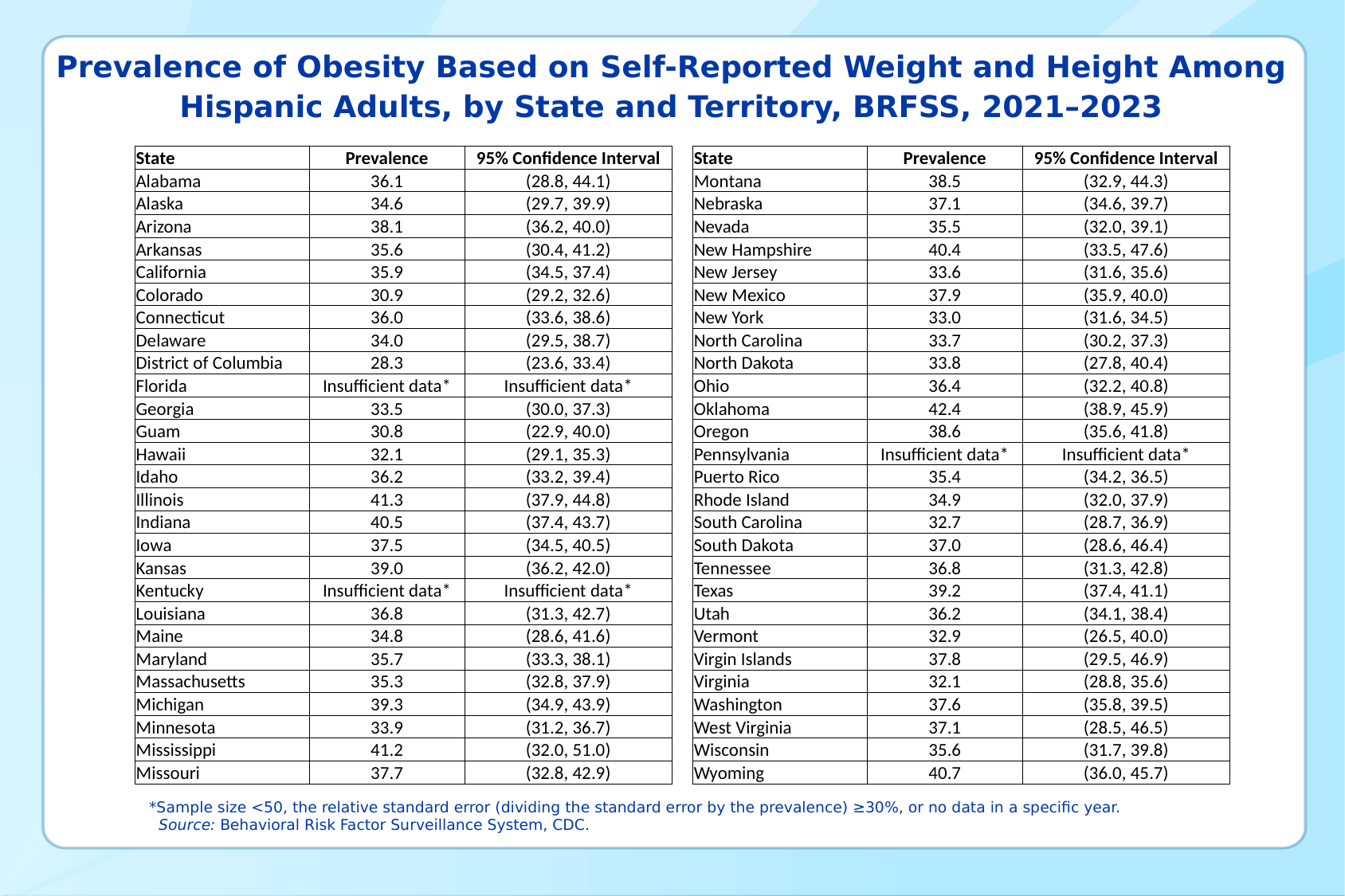

Prevalence of Obesity Based on Self-Reported Weight and Height Among Hispanic Adults, by State and Territory, BRFSS, 2021–2023
| State | Prevalence | 95% Confidence Interval |
| --- | --- | --- |
| Alabama | 36.1 | (28.8, 44.1) |
| Alaska | 34.6 | (29.7, 39.9) |
| Arizona | 38.1 | (36.2, 40.0) |
| Arkansas | 35.6 | (30.4, 41.2) |
| California | 35.9 | (34.5, 37.4) |
| Colorado | 30.9 | (29.2, 32.6) |
| Connecticut | 36.0 | (33.6, 38.6) |
| Delaware | 34.0 | (29.5, 38.7) |
| District of Columbia | 28.3 | (23.6, 33.4) |
| Florida | Insufficient data\* | Insufficient data\* |
| Georgia | 33.5 | (30.0, 37.3) |
| Guam | 30.8 | (22.9, 40.0) |
| Hawaii | 32.1 | (29.1, 35.3) |
| Idaho | 36.2 | (33.2, 39.4) |
| Illinois | 41.3 | (37.9, 44.8) |
| Indiana | 40.5 | (37.4, 43.7) |
| Iowa | 37.5 | (34.5, 40.5) |
| Kansas | 39.0 | (36.2, 42.0) |
| Kentucky | Insufficient data\* | Insufficient data\* |
| Louisiana | 36.8 | (31.3, 42.7) |
| Maine | 34.8 | (28.6, 41.6) |
| Maryland | 35.7 | (33.3, 38.1) |
| Massachusetts | 35.3 | (32.8, 37.9) |
| Michigan | 39.3 | (34.9, 43.9) |
| Minnesota | 33.9 | (31.2, 36.7) |
| Mississippi | 41.2 | (32.0, 51.0) |
| Missouri | 37.7 | (32.8, 42.9) |
| State | Prevalence | 95% Confidence Interval |
| --- | --- | --- |
| Montana | 38.5 | (32.9, 44.3) |
| Nebraska | 37.1 | (34.6, 39.7) |
| Nevada | 35.5 | (32.0, 39.1) |
| New Hampshire | 40.4 | (33.5, 47.6) |
| New Jersey | 33.6 | (31.6, 35.6) |
| New Mexico | 37.9 | (35.9, 40.0) |
| New York | 33.0 | (31.6, 34.5) |
| North Carolina | 33.7 | (30.2, 37.3) |
| North Dakota | 33.8 | (27.8, 40.4) |
| Ohio | 36.4 | (32.2, 40.8) |
| Oklahoma | 42.4 | (38.9, 45.9) |
| Oregon | 38.6 | (35.6, 41.8) |
| Pennsylvania | Insufficient data\* | Insufficient data\* |
| Puerto Rico | 35.4 | (34.2, 36.5) |
| Rhode Island | 34.9 | (32.0, 37.9) |
| South Carolina | 32.7 | (28.7, 36.9) |
| South Dakota | 37.0 | (28.6, 46.4) |
| Tennessee | 36.8 | (31.3, 42.8) |
| Texas | 39.2 | (37.4, 41.1) |
| Utah | 36.2 | (34.1, 38.4) |
| Vermont | 32.9 | (26.5, 40.0) |
| Virgin Islands | 37.8 | (29.5, 46.9) |
| Virginia | 32.1 | (28.8, 35.6) |
| Washington | 37.6 | (35.8, 39.5) |
| West Virginia | 37.1 | (28.5, 46.5) |
| Wisconsin | 35.6 | (31.7, 39.8) |
| Wyoming | 40.7 | (36.0, 45.7) |
*Sample size <50, the relative standard error (dividing the standard error by the prevalence) ≥30%, or no data in a specific year.
  Source: Behavioral Risk Factor Surveillance System, CDC.